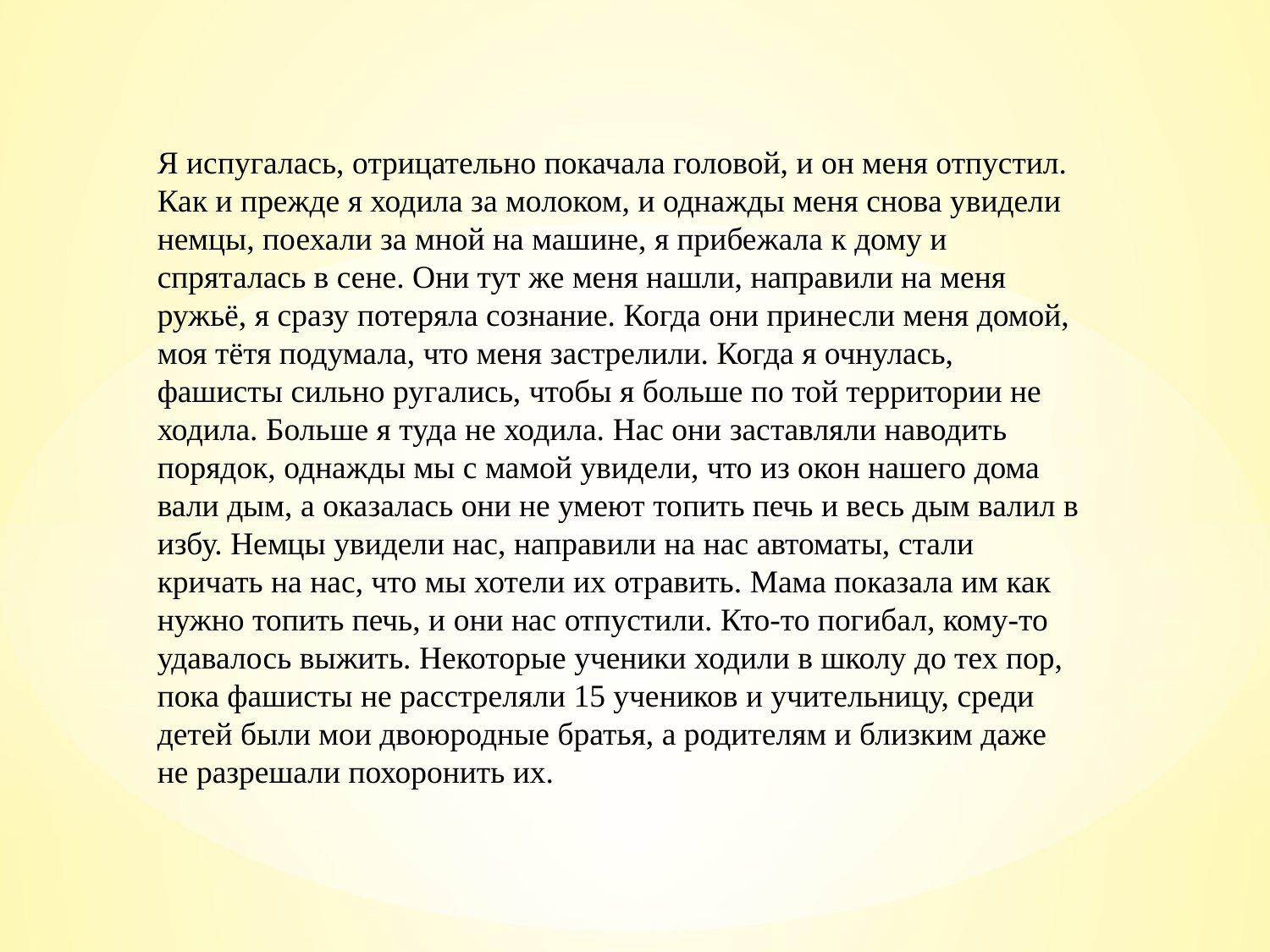

Я испугалась, отрицательно покачала головой, и он меня отпустил. Как и прежде я ходила за молоком, и однажды меня снова увидели немцы, поехали за мной на машине, я прибежала к дому и спряталась в сене. Они тут же меня нашли, направили на меня ружьё, я сразу потеряла сознание. Когда они принесли меня домой, моя тётя подумала, что меня застрелили. Когда я очнулась, фашисты сильно ругались, чтобы я больше по той территории не ходила. Больше я туда не ходила. Нас они заставляли наводить порядок, однажды мы с мамой увидели, что из окон нашего дома вали дым, а оказалась они не умеют топить печь и весь дым валил в избу. Немцы увидели нас, направили на нас автоматы, стали кричать на нас, что мы хотели их отравить. Мама показала им как нужно топить печь, и они нас отпустили. Кто-то погибал, кому-то удавалось выжить. Некоторые ученики ходили в школу до тех пор, пока фашисты не расстреляли 15 учеников и учительницу, среди детей были мои двоюродные братья, а родителям и близким даже не разрешали похоронить их.